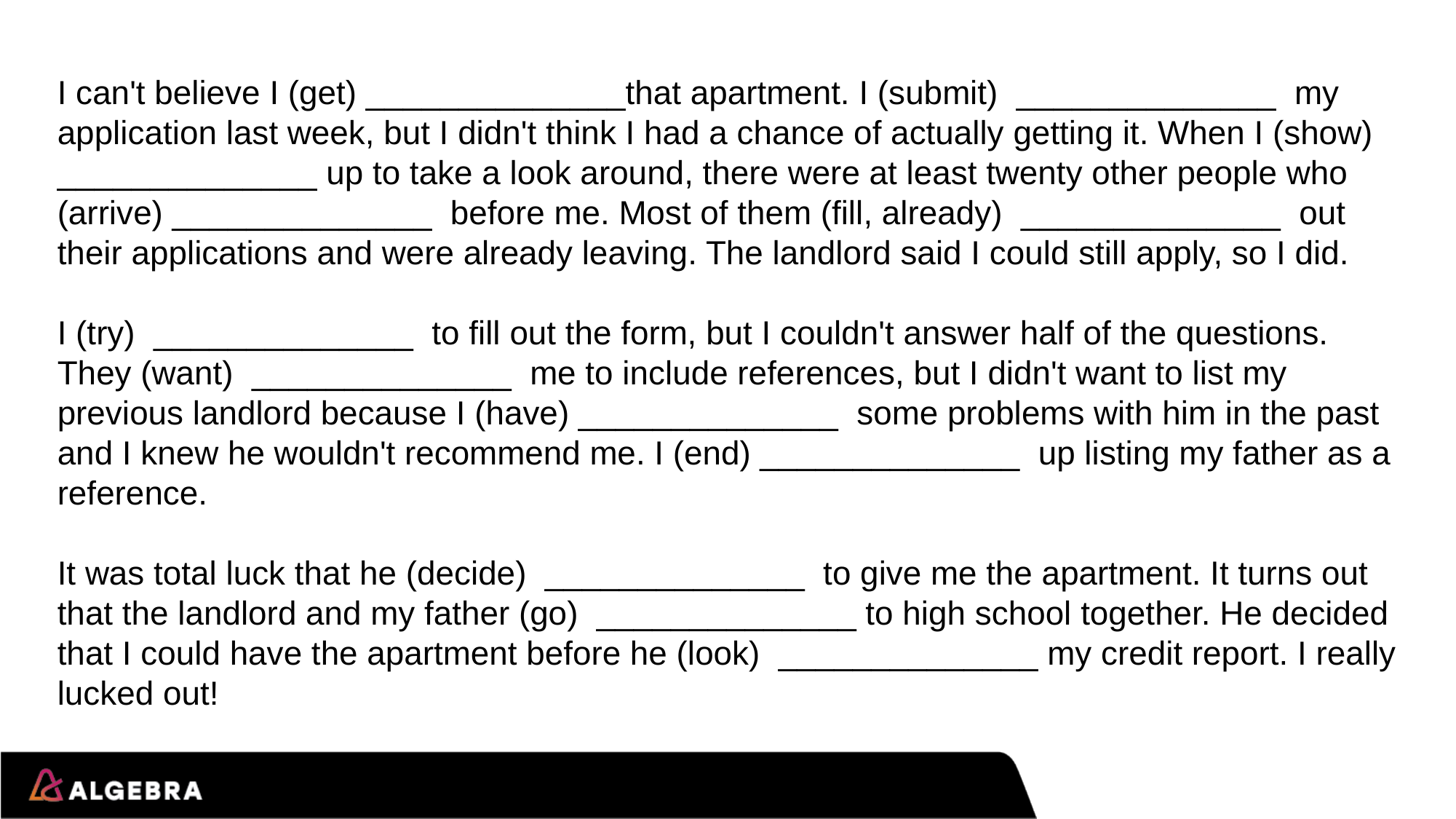

I can't believe I (get) ______________that apartment. I (submit)  ______________  my application last week, but I didn't think I had a chance of actually getting it. When I (show)  ______________ up to take a look around, there were at least twenty other people who (arrive) ______________  before me. Most of them (fill, already)  ______________  out their applications and were already leaving. The landlord said I could still apply, so I did.
I (try)  ______________  to fill out the form, but I couldn't answer half of the questions. They (want)  ______________  me to include references, but I didn't want to list my previous landlord because I (have) ______________  some problems with him in the past and I knew he wouldn't recommend me. I (end) ______________  up listing my father as a reference.
It was total luck that he (decide)  ______________  to give me the apartment. It turns out that the landlord and my father (go)  ______________ to high school together. He decided that I could have the apartment before he (look)  ______________ my credit report. I really lucked out!